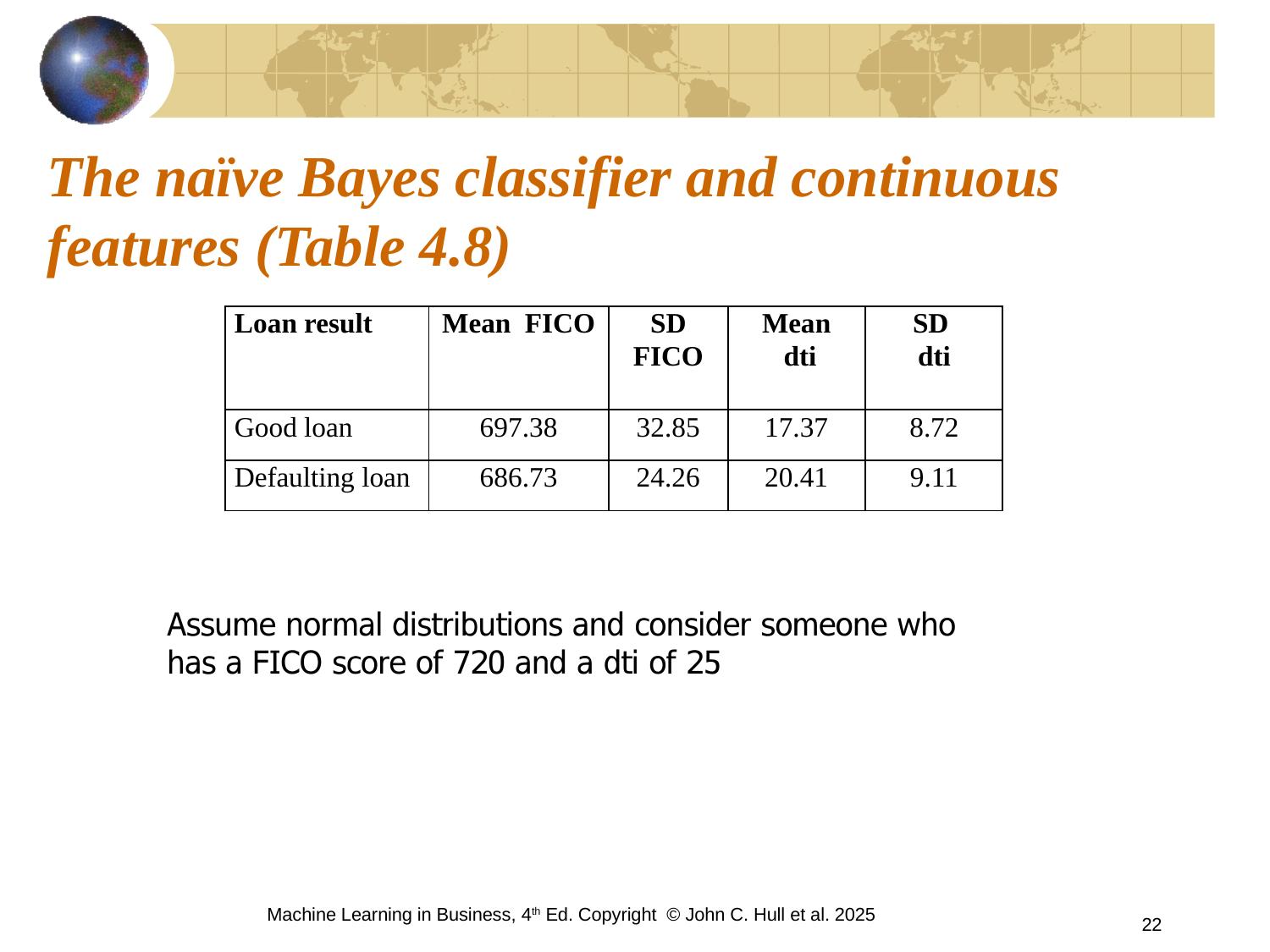

# The naïve Bayes classifier and continuous features (Table 4.8)
| Loan result | Mean FICO | SD FICO | Mean dti | SD dti |
| --- | --- | --- | --- | --- |
| Good loan | 697.38 | 32.85 | 17.37 | 8.72 |
| Defaulting loan | 686.73 | 24.26 | 20.41 | 9.11 |

Assume normal distributions and consider someone who has a FICO score of 720 and a dti of 25
Machine Learning in Business, 4th Ed. Copyright  © John C. Hull et al. 2025
22